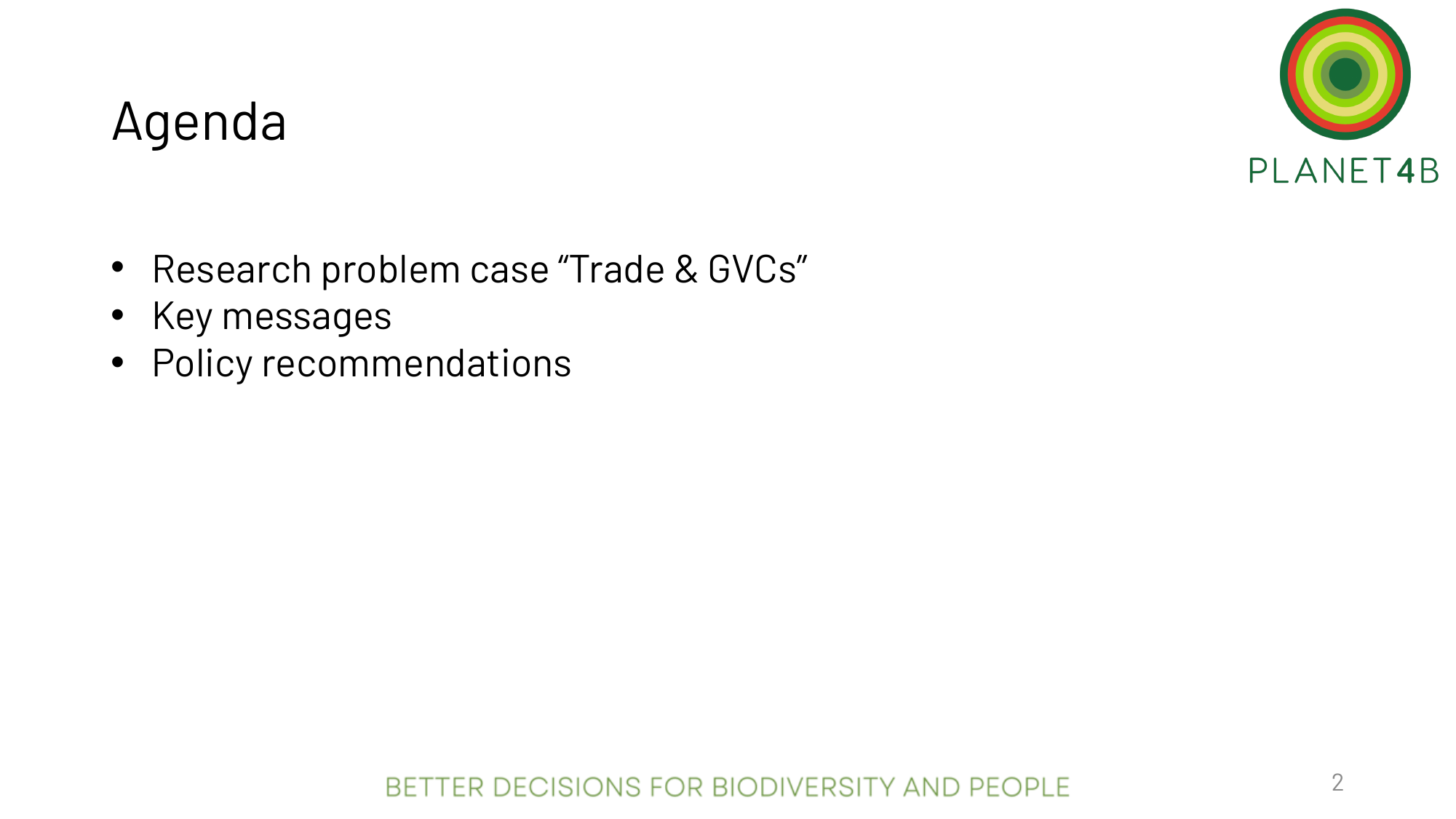

# Agenda

Research problem case “Trade & GVCs”
Key messages
Policy recommendations
2